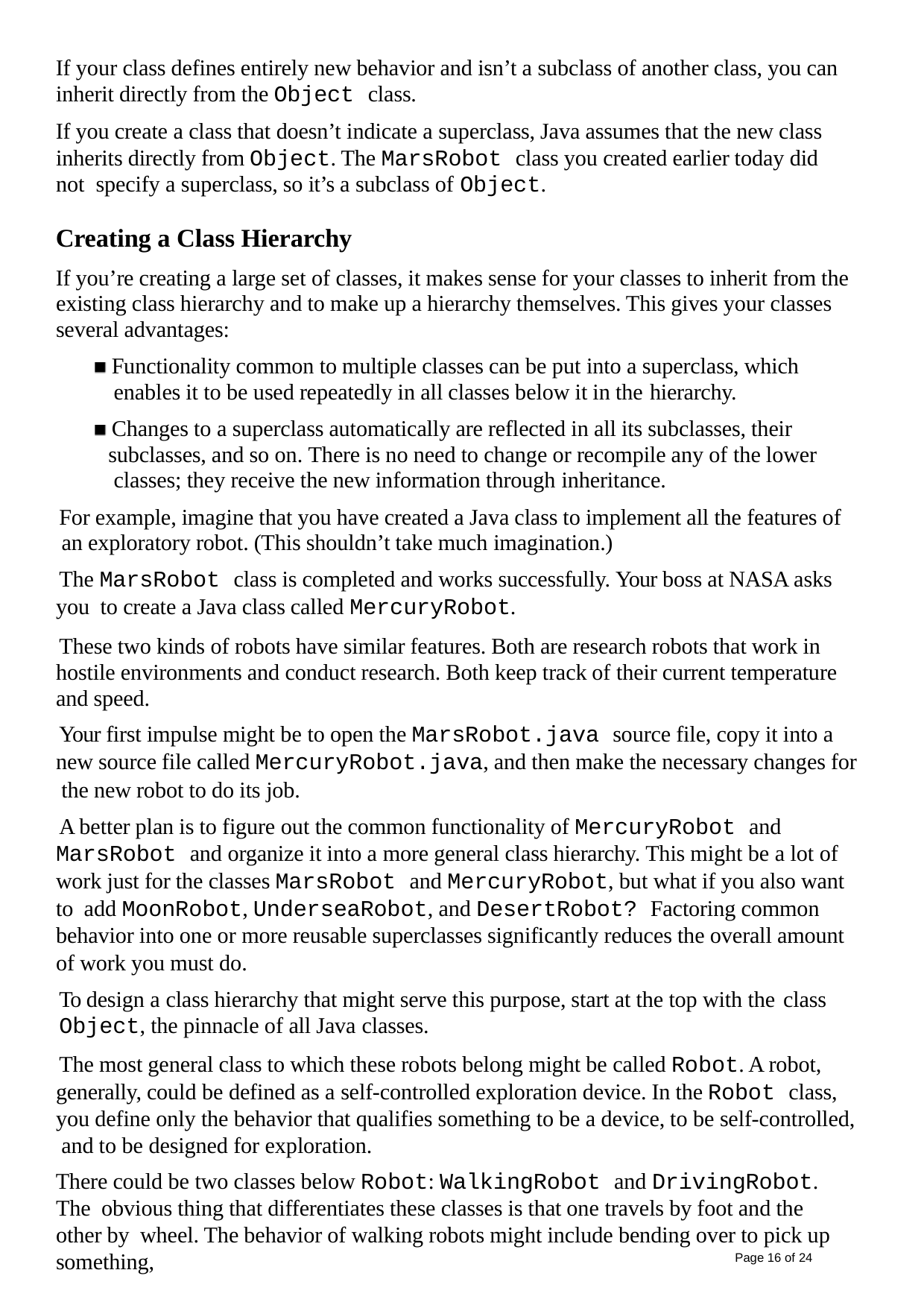

If your class defines entirely new behavior and isn’t a subclass of another class, you can  inherit directly from the Object class.
If you create a class that doesn’t indicate a superclass, Java assumes that the new class  inherits directly from Object. The MarsRobot class you created earlier today did not  specify a superclass, so it’s a subclass of Object.
Creating a Class Hierarchy
If you’re creating a large set of classes, it makes sense for your classes to inherit from the  existing class hierarchy and to make up a hierarchy themselves. This gives your classes  several advantages:
Functionality common to multiple classes can be put into a superclass, which  enables it to be used repeatedly in all classes below it in the hierarchy.
Changes to a superclass automatically are reflected in all its subclasses, their  subclasses, and so on. There is no need to change or recompile any of the lower  classes; they receive the new information through inheritance.
For example, imagine that you have created a Java class to implement all the features of  an exploratory robot. (This shouldn’t take much imagination.)
The MarsRobot class is completed and works successfully. Your boss at NASA asks you  to create a Java class called MercuryRobot.
These two kinds of robots have similar features. Both are research robots that work in  hostile environments and conduct research. Both keep track of their current temperature  and speed.
Your first impulse might be to open the MarsRobot.java source file, copy it into a  new source file called MercuryRobot.java, and then make the necessary changes for  the new robot to do its job.
A better plan is to figure out the common functionality of MercuryRobot and  MarsRobot and organize it into a more general class hierarchy. This might be a lot of  work just for the classes MarsRobot and MercuryRobot, but what if you also want to  add MoonRobot, UnderseaRobot, and DesertRobot? Factoring common  behavior into one or more reusable superclasses significantly reduces the overall amount  of work you must do.
To design a class hierarchy that might serve this purpose, start at the top with the class
Object, the pinnacle of all Java classes.
The most general class to which these robots belong might be called Robot. A robot,  generally, could be defined as a self-controlled exploration device. In the Robot class,  you define only the behavior that qualifies something to be a device, to be self-controlled,  and to be designed for exploration.
There could be two classes below Robot: WalkingRobot and DrivingRobot. The  obvious thing that differentiates these classes is that one travels by foot and the other by  wheel. The behavior of walking robots might include bending over to pick up something,

Page 16 of 24